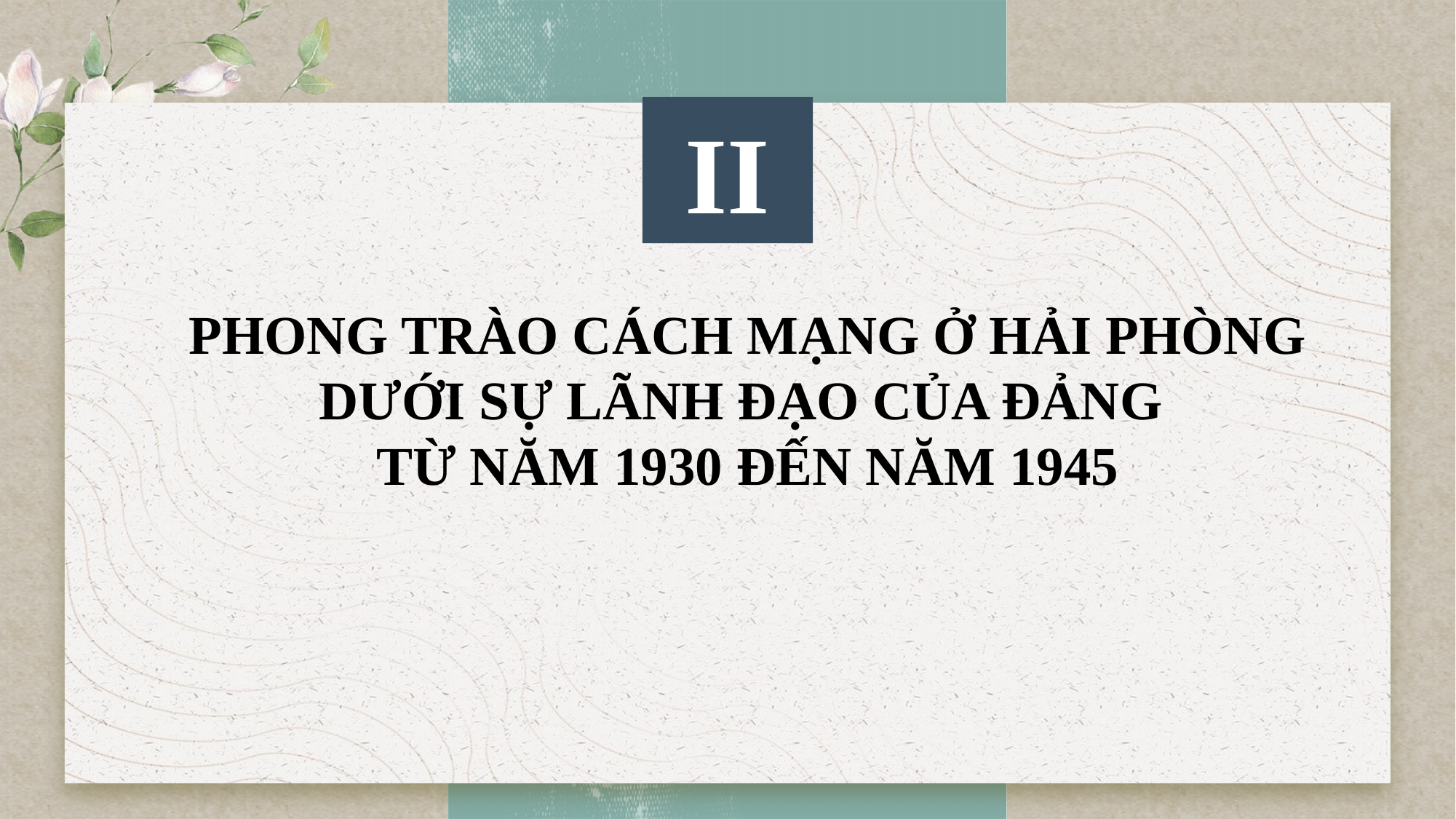

II
PHONG TRÀO CÁCH MẠNG Ở HẢI PHÒNG DƯỚI SỰ LÃNH ĐẠO CỦA ĐẢNG
TỪ NĂM 1930 ĐẾN NĂM 1945